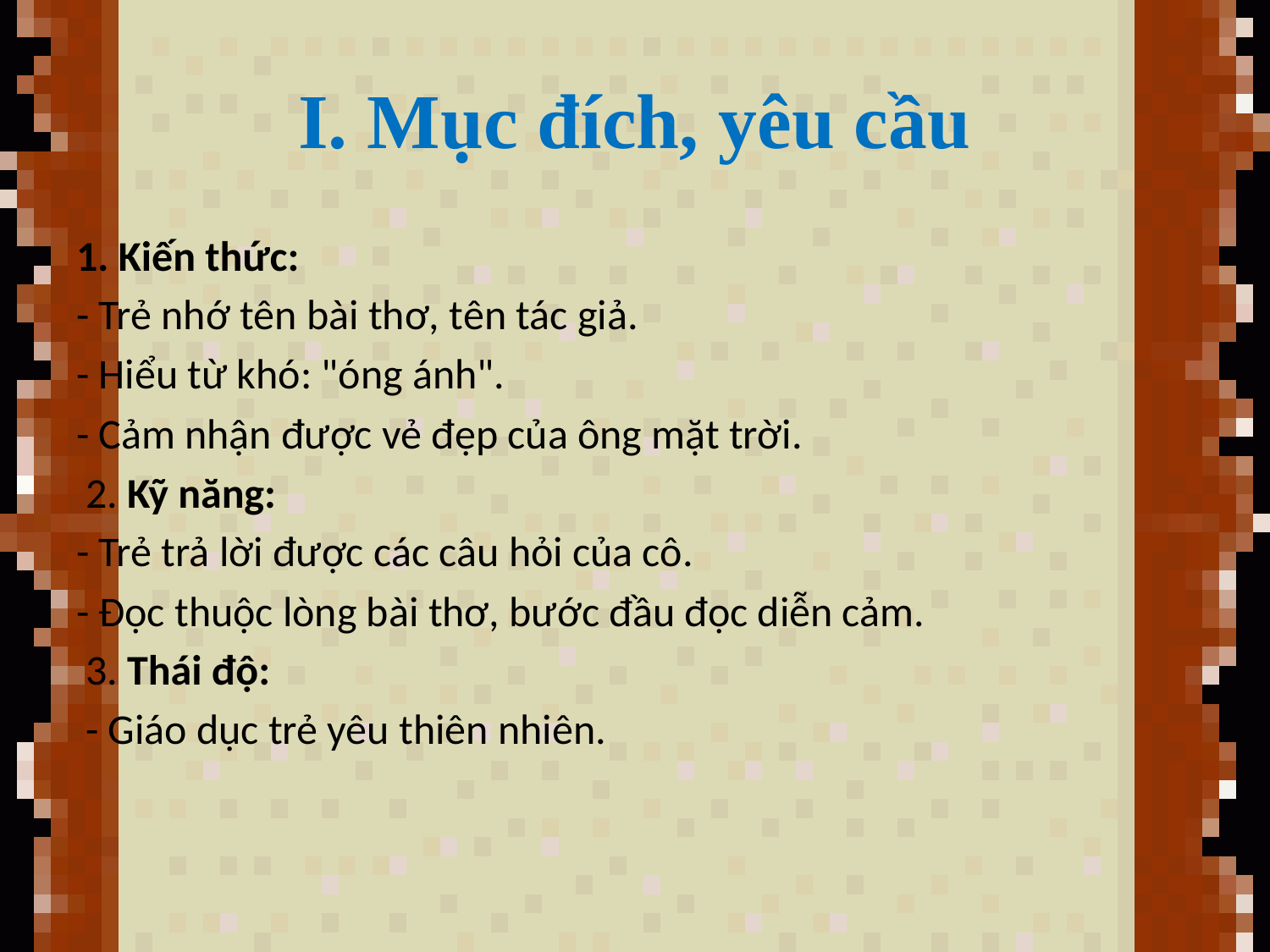

# I. Mục đích, yêu cầu
1. Kiến thức:
- Trẻ nhớ tên bài thơ, tên tác giả.
- Hiểu từ khó: "óng ánh".
- Cảm nhận được vẻ đẹp của ông mặt trời.
 2. Kỹ năng:
- Trẻ trả lời được các câu hỏi của cô.
- Đọc thuộc lòng bài thơ, bước đầu đọc diễn cảm.
 3. Thái độ:
 - Giáo dục trẻ yêu thiên nhiên.